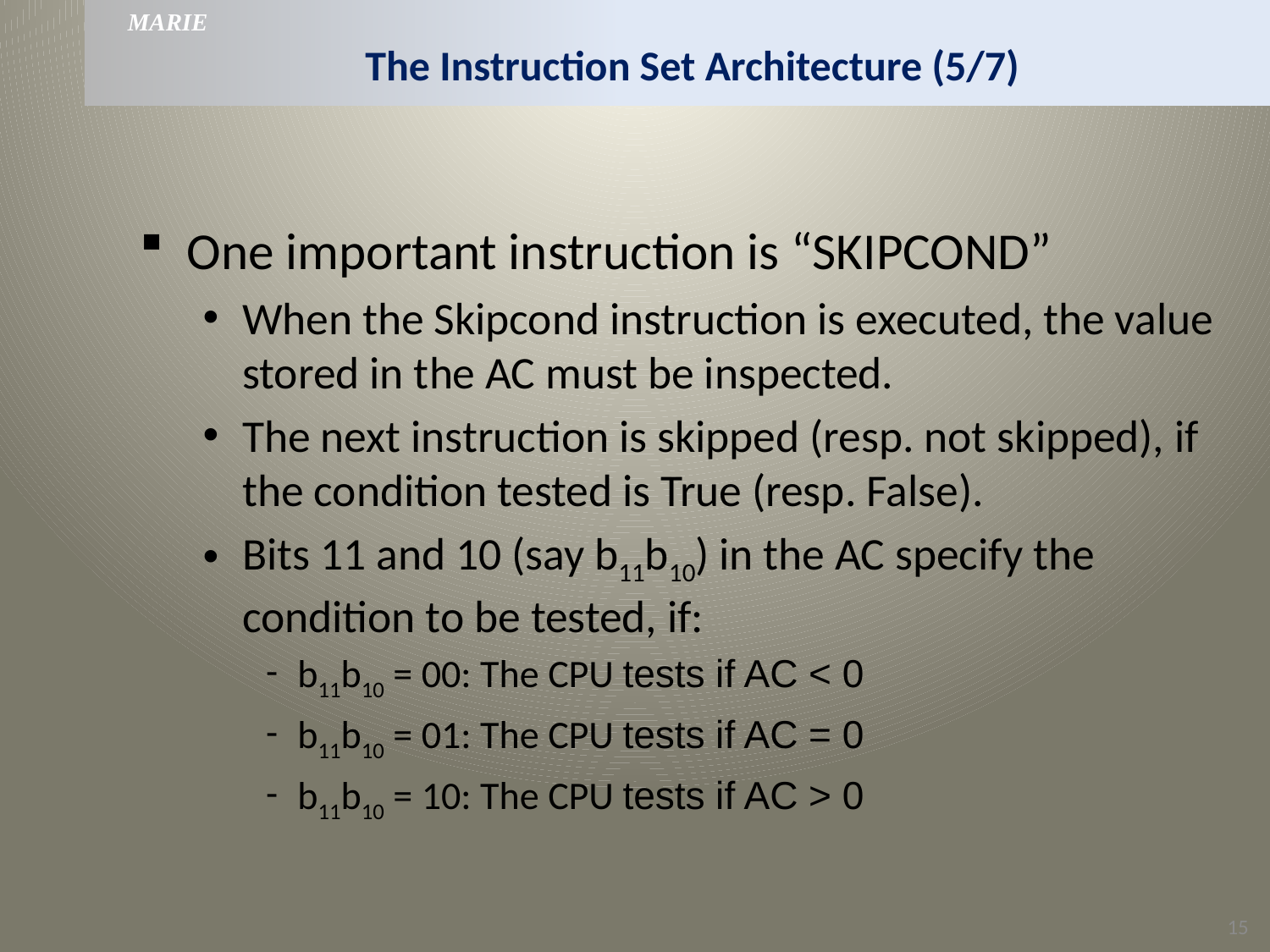

MARIE
# The Instruction Set Architecture (5/7)
One important instruction is “SKIPCOND”
When the Skipcond instruction is executed, the value stored in the AC must be inspected.
The next instruction is skipped (resp. not skipped), if the condition tested is True (resp. False).
Bits 11 and 10 (say b11b10) in the AC specify the condition to be tested, if:
b11b10 = 00: The CPU tests if AC < 0
b11b10 = 01: The CPU tests if AC = 0
b11b10 = 10: The CPU tests if AC > 0